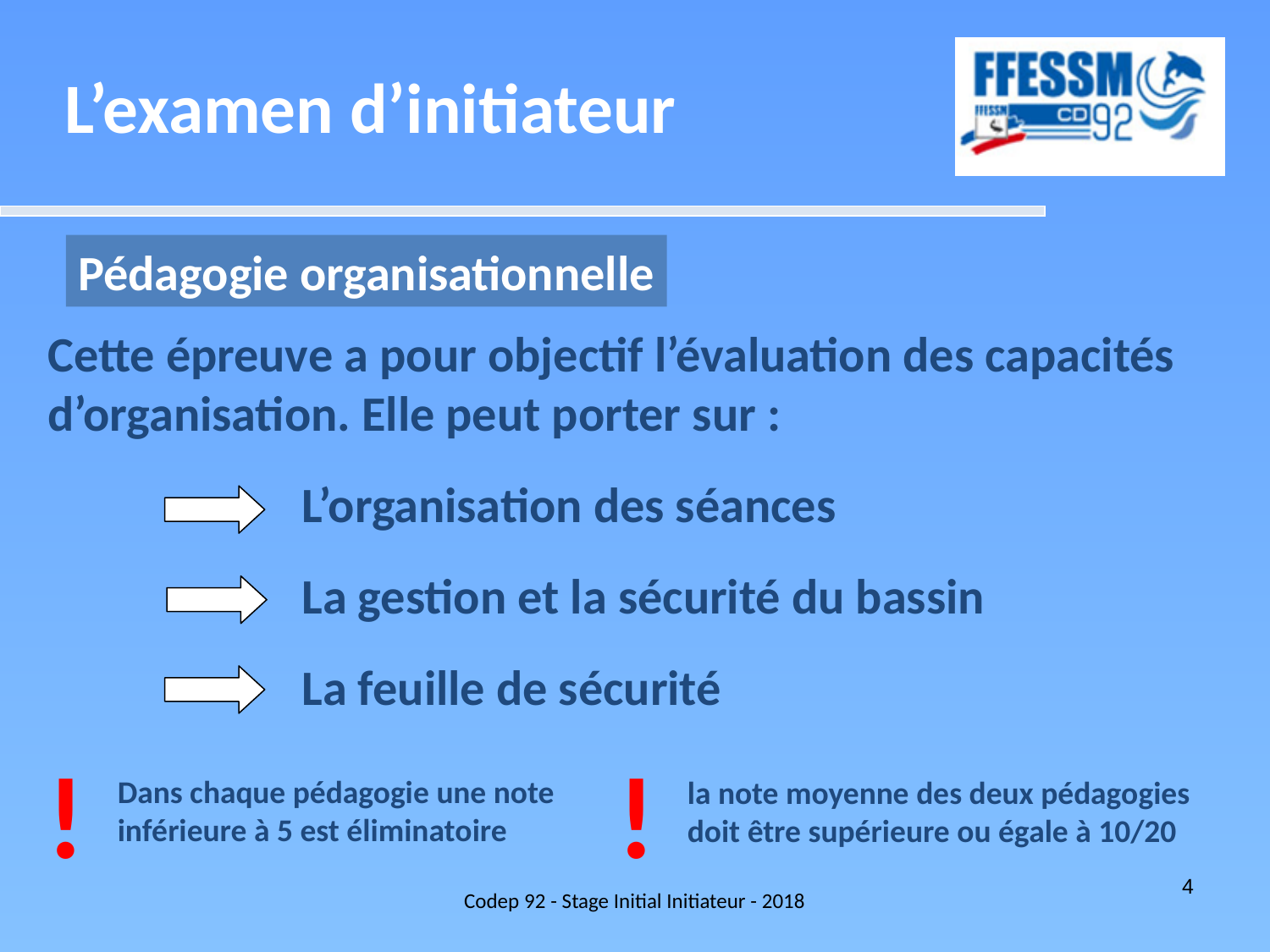

L’examen d’initiateur
Pédagogie organisationnelle
Cette épreuve a pour objectif l’évaluation des capacités d’organisation. Elle peut porter sur :

		L’organisation des séances

		La gestion et la sécurité du bassin

		La feuille de sécurité

!
!
Dans chaque pédagogie une note inférieure à 5 est éliminatoire
la note moyenne des deux pédagogies doit être supérieure ou égale à 10/20
Codep 92 - Stage Initial Initiateur - 2018
4